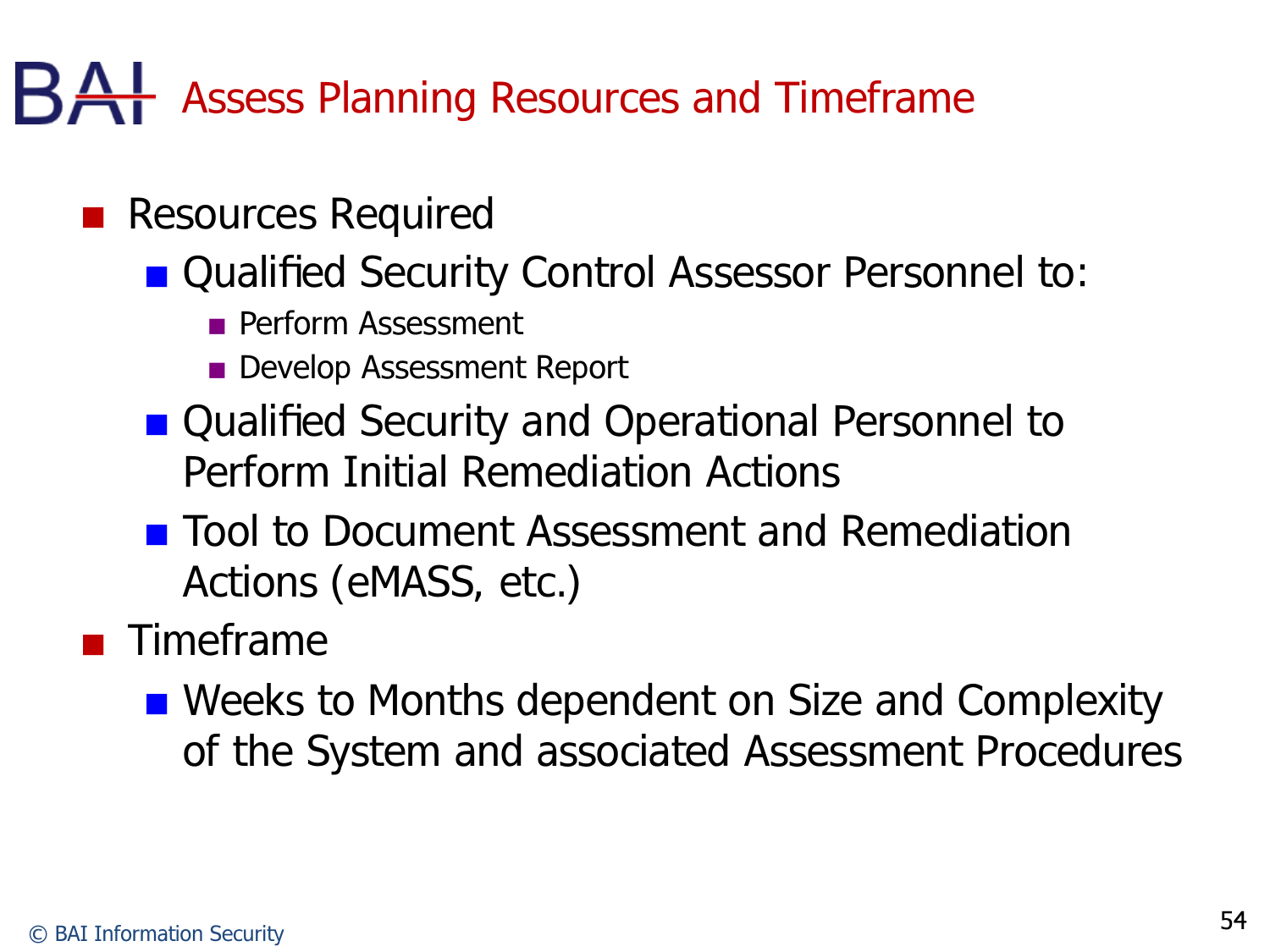

# Assess Planning Resources and Timeframe
Resources Required
Qualified Security Control Assessor Personnel to:
Perform Assessment
Develop Assessment Report
Qualified Security and Operational Personnel to Perform Initial Remediation Actions
Tool to Document Assessment and Remediation Actions (eMASS, etc.)
Timeframe
Weeks to Months dependent on Size and Complexity of the System and associated Assessment Procedures